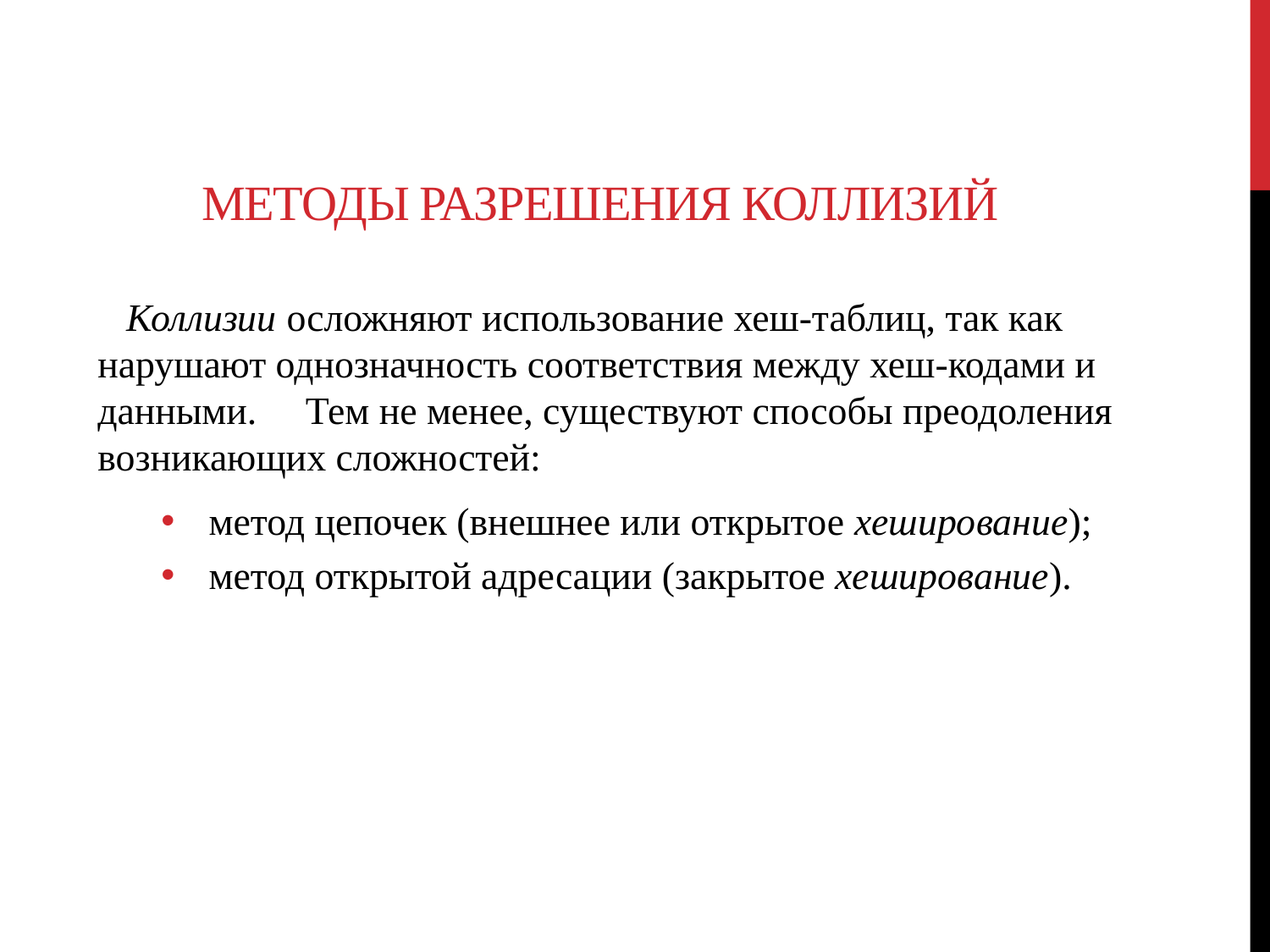

# Методы разрешения коллизий
   Коллизии осложняют использование хеш-таблиц, так как нарушают однозначность соответствия между хеш-кодами и данными.     Тем не менее, существуют способы преодоления возникающих сложностей:
метод цепочек (внешнее или открытое хеширование);
метод открытой адресации (закрытое хеширование).